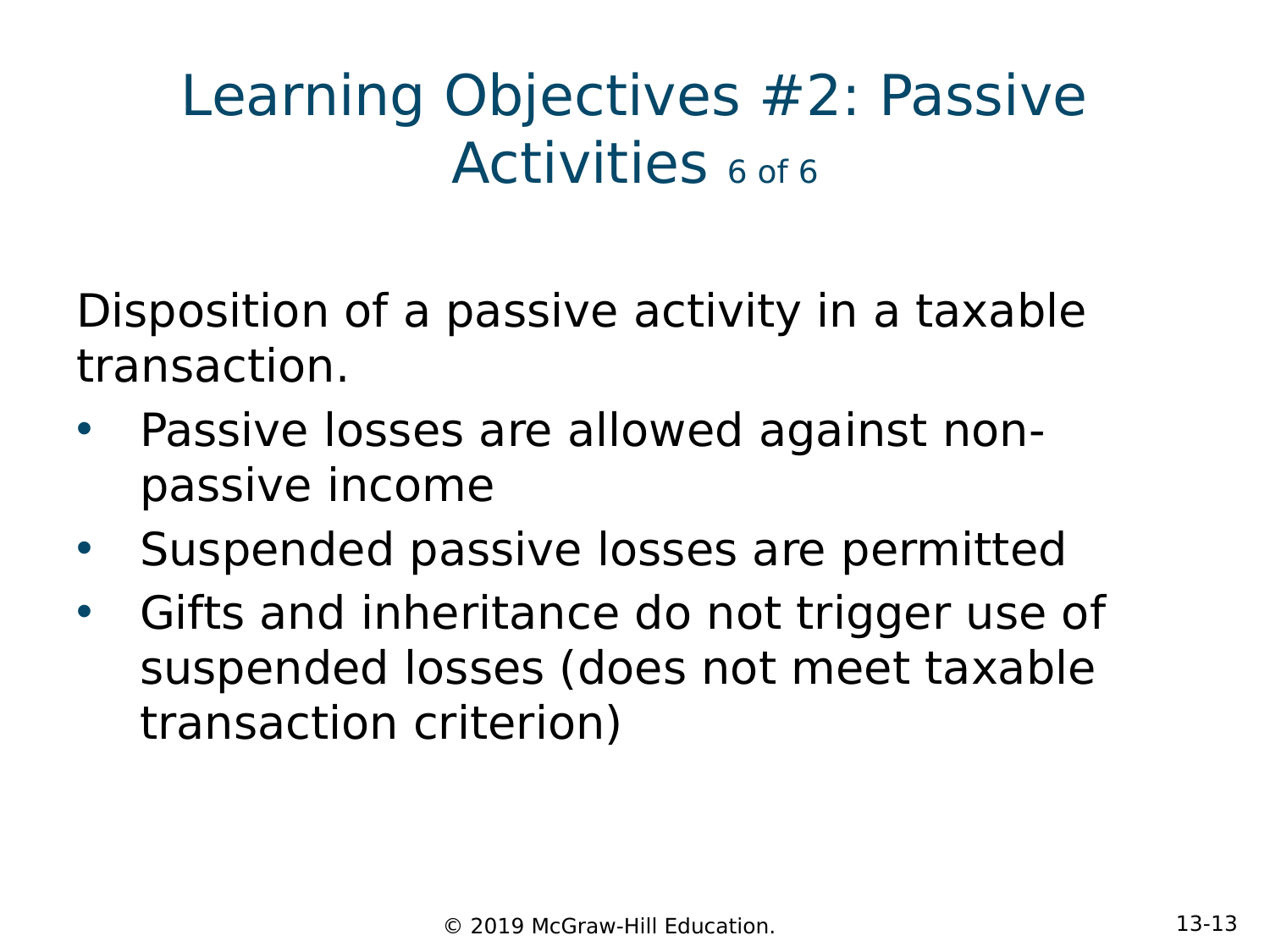

# Learning Objectives #2: Passive Activities 6 of 6
Disposition of a passive activity in a taxable transaction.
Passive losses are allowed against non-passive income
Suspended passive losses are permitted
Gifts and inheritance do not trigger use of suspended losses (does not meet taxable transaction criterion)